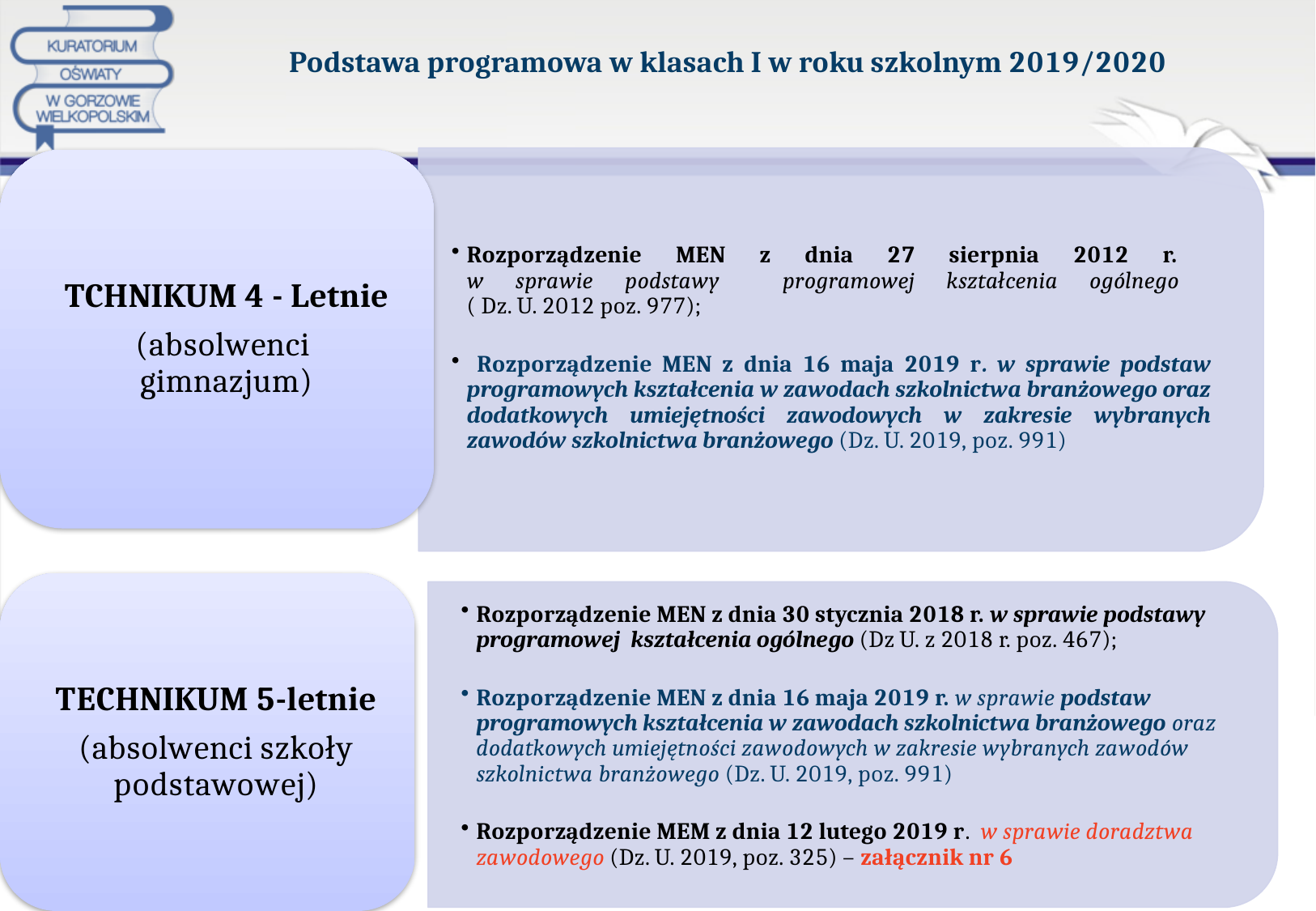

# Podstawa programowa w klasach I w roku szkolnym 2019/2020

Rozporządzenie MEN z dnia 27 sierpnia 2012 r.
w sprawie podstawy  programowej kształcenia ogólnego
( Dz. U. 2012 poz. 977);

 Rozporządzenie MEN z dnia 16 maja 2019 r. w sprawie podstaw programowych kształcenia w zawodach szkolnictwa branżowego oraz dodatkowych umiejętności zawodowych w zakresie wybranych zawodów szkolnictwa branżowego (Dz. U. 2019, poz. 991)

TCHNIKUM 4 - Letnie
(absolwenci  gimnazjum)

Rozporządzenie MEN z dnia 30 stycznia 2018 r. w sprawie podstawy programowej  kształcenia ogólnego (Dz U. z 2018 r. poz. 467);

Rozporządzenie MEN z dnia 16 maja 2019 r. w sprawie podstaw programowych kształcenia w zawodach szkolnictwa branżowego oraz dodatkowych umiejętności zawodowych w zakresie wybranych zawodów szkolnictwa branżowego (Dz. U. 2019, poz. 991)

Rozporządzenie MEM z dnia 12 lutego 2019 r.  w sprawie doradztwa zawodowego (Dz. U. 2019, poz. 325) – załącznik nr 6

TECHNIKUM 5-letnie
(absolwenci szkoły podstawowej)